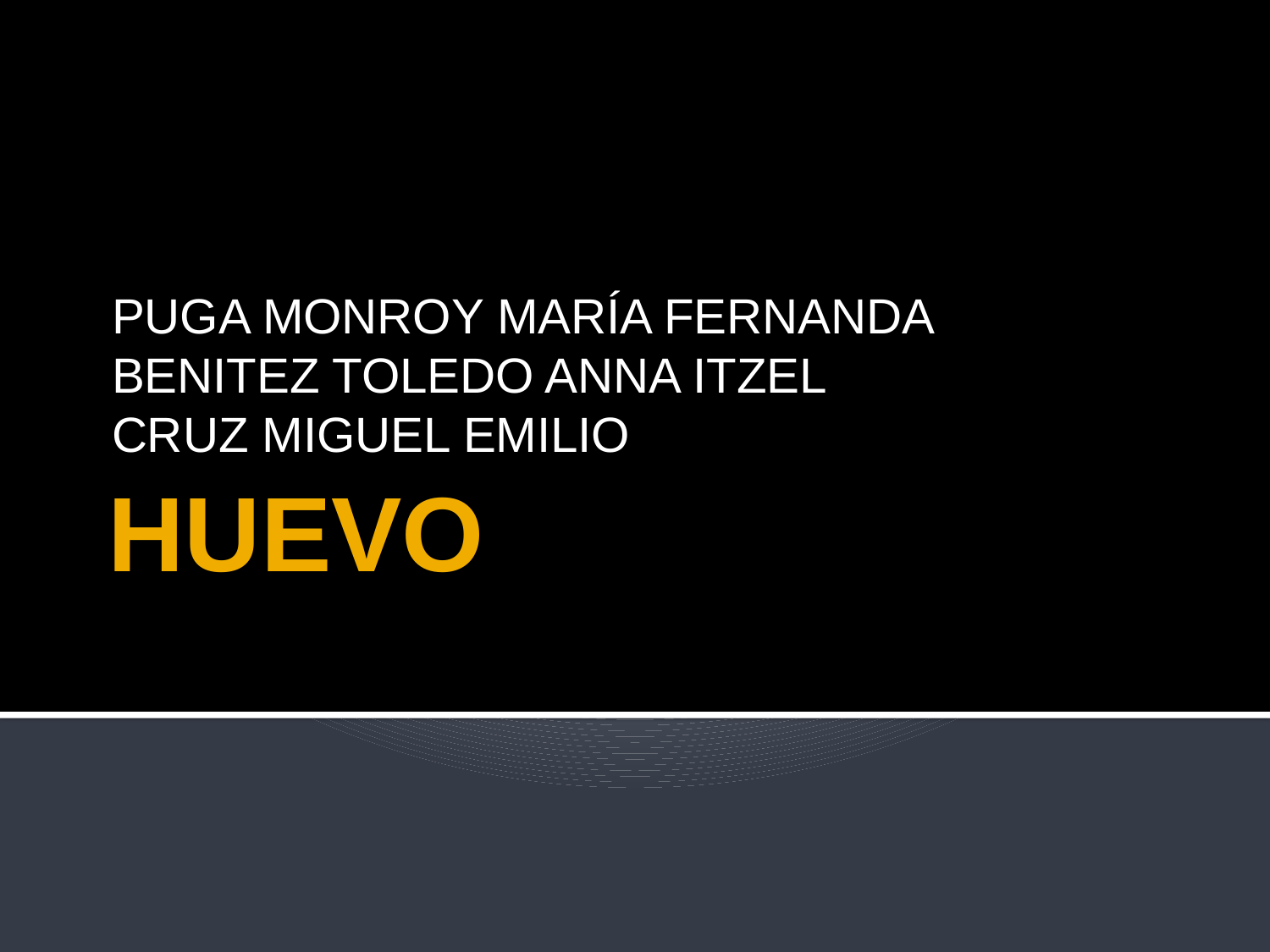

PUGA MONROY MARÍA FERNANDA
BENITEZ TOLEDO ANNA ITZEL
CRUZ MIGUEL EMILIO
# HUEVO